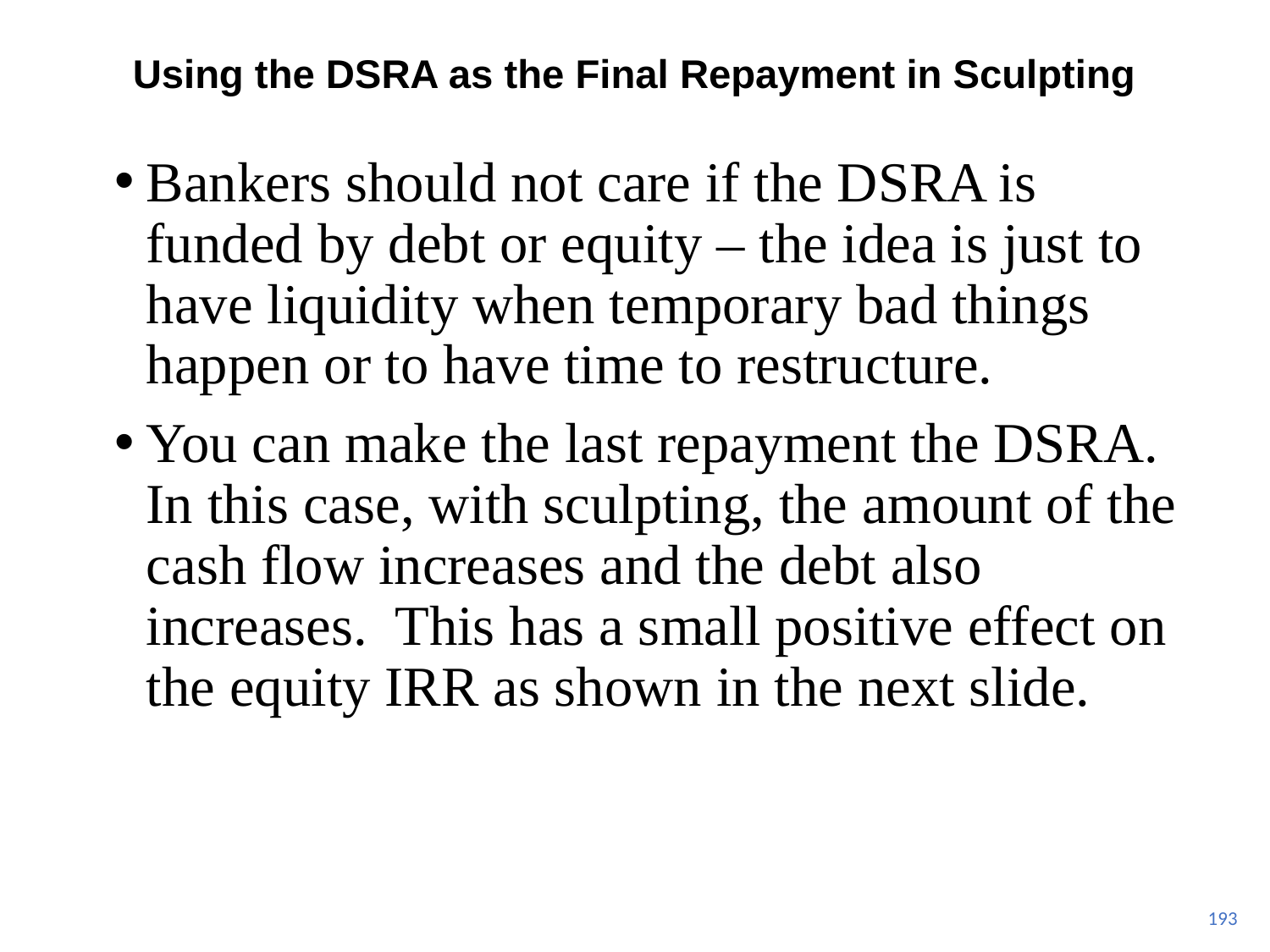

# Using the DSRA as the Final Repayment in Sculpting
Bankers should not care if the DSRA is funded by debt or equity – the idea is just to have liquidity when temporary bad things happen or to have time to restructure.
You can make the last repayment the DSRA. In this case, with sculpting, the amount of the cash flow increases and the debt also increases.  This has a small positive effect on the equity IRR as shown in the next slide.
193